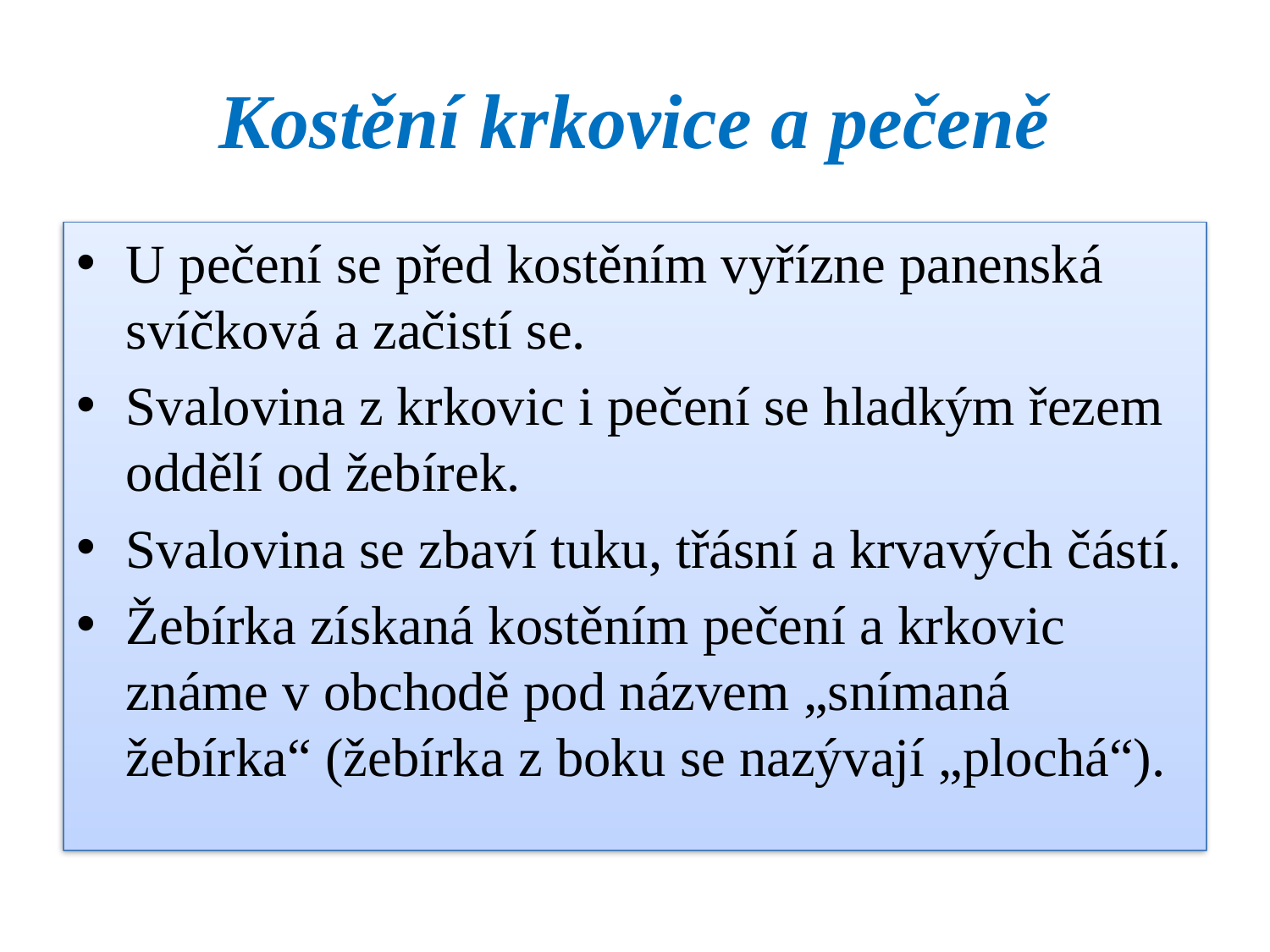

# Kostění krkovice a pečeně
U pečení se před kostěním vyřízne panenská svíčková a začistí se.
Svalovina z krkovic i pečení se hladkým řezem oddělí od žebírek.
Svalovina se zbaví tuku, třásní a krvavých částí.
Žebírka získaná kostěním pečení a krkovic známe v obchodě pod názvem „snímaná žebírka“ (žebírka z boku se nazývají „plochá“).